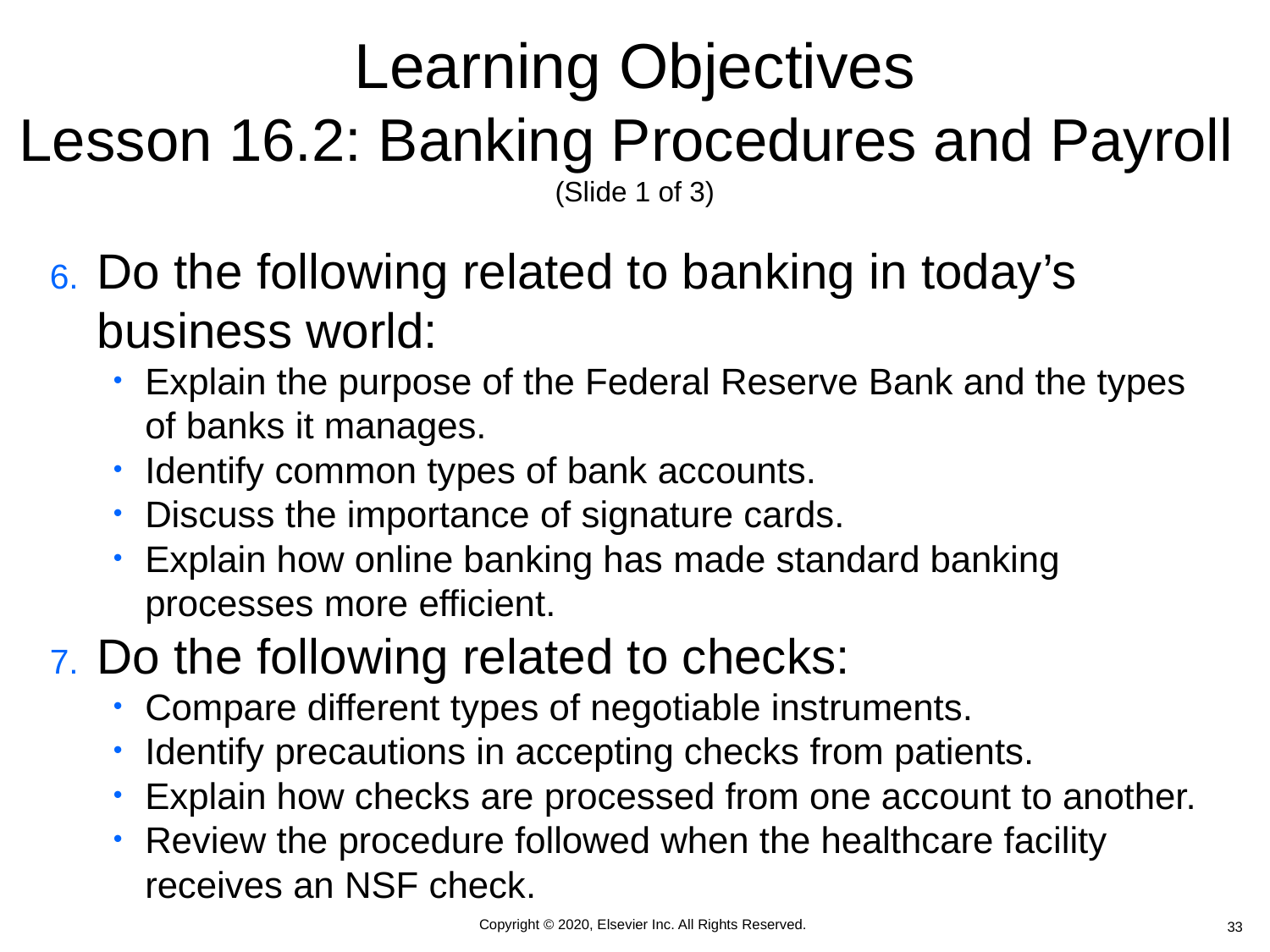

# Learning Objectives Lesson 16.2: Banking Procedures and Payroll (Slide 1 of 3)
Do the following related to banking in today’s business world:
Explain the purpose of the Federal Reserve Bank and the types of banks it manages.
Identify common types of bank accounts.
Discuss the importance of signature cards.
Explain how online banking has made standard banking processes more efficient.
Do the following related to checks:
Compare different types of negotiable instruments.
Identify precautions in accepting checks from patients.
Explain how checks are processed from one account to another.
Review the procedure followed when the healthcare facility receives an NSF check.